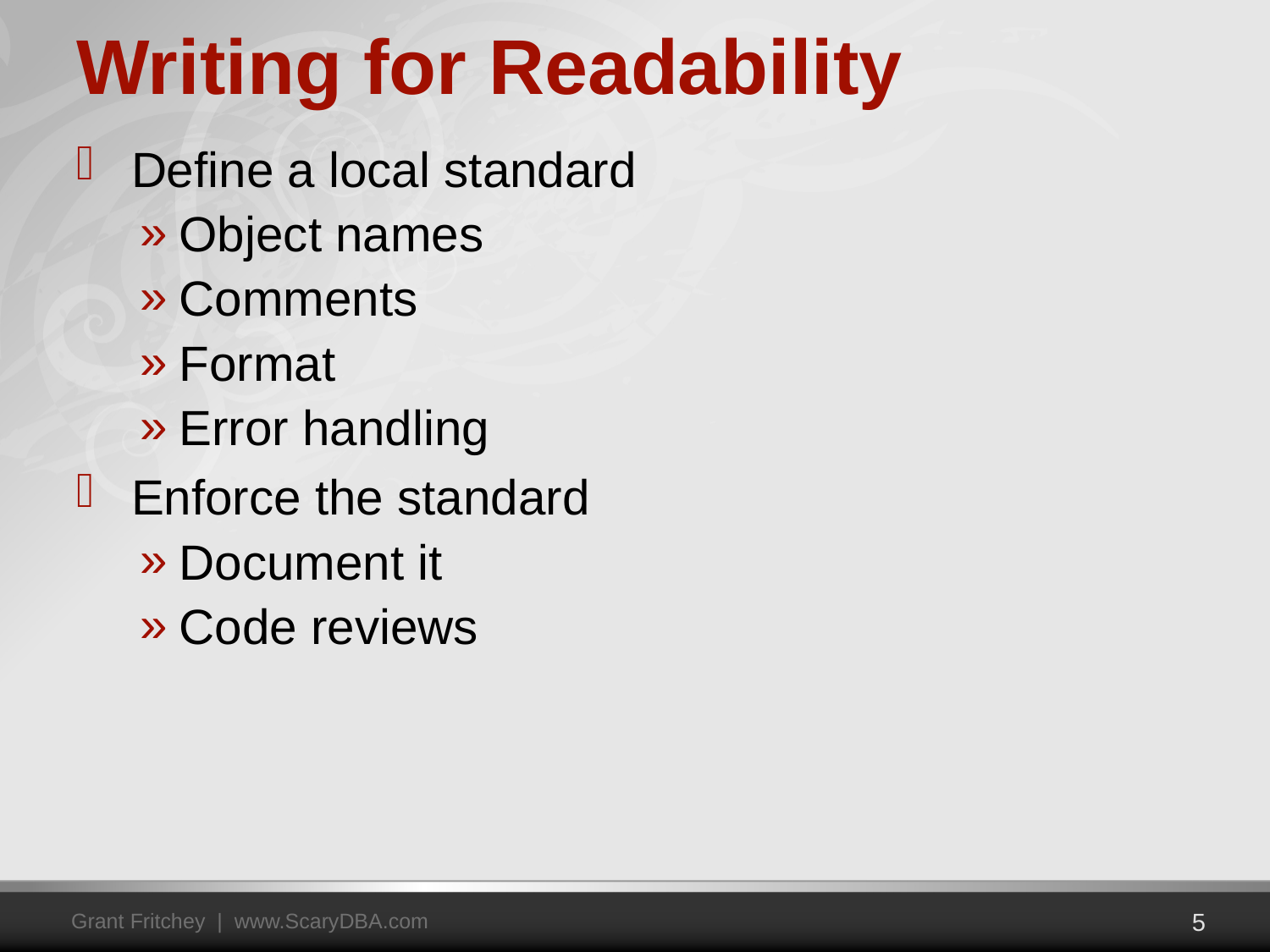

# Writing for Readability
Define a local standard
Object names
Comments
Format
Error handling
Enforce the standard
Document it
Code reviews
5